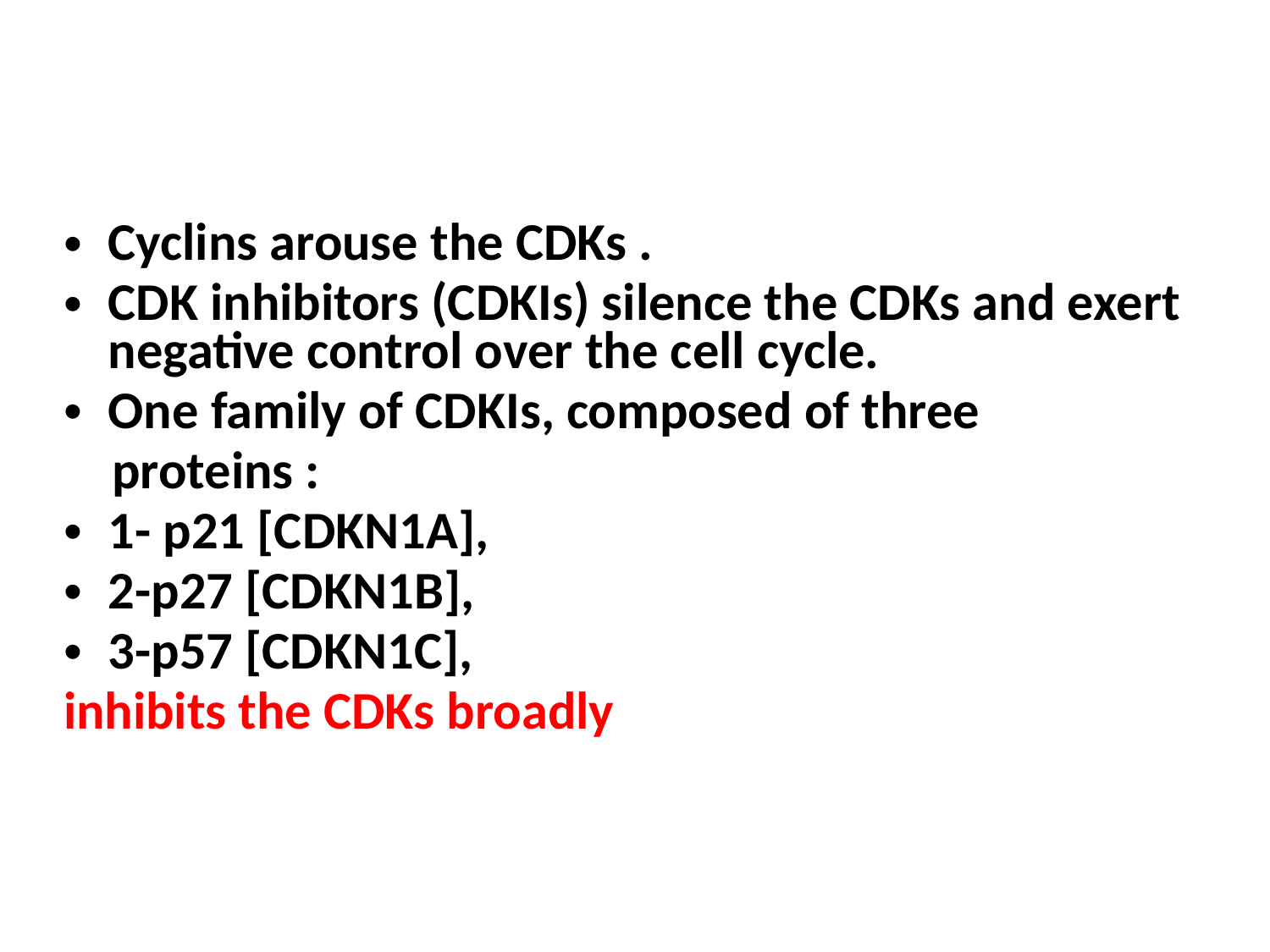

Cyclins arouse the CDKs .
CDK inhibitors (CDKIs) silence the CDKs and exert negative control over the cell cycle.
One family of CDKIs, composed of three
    proteins :
1- p21 [CDKN1A],
2-p27 [CDKN1B],
3-p57 [CDKN1C],
inhibits the CDKs broadly